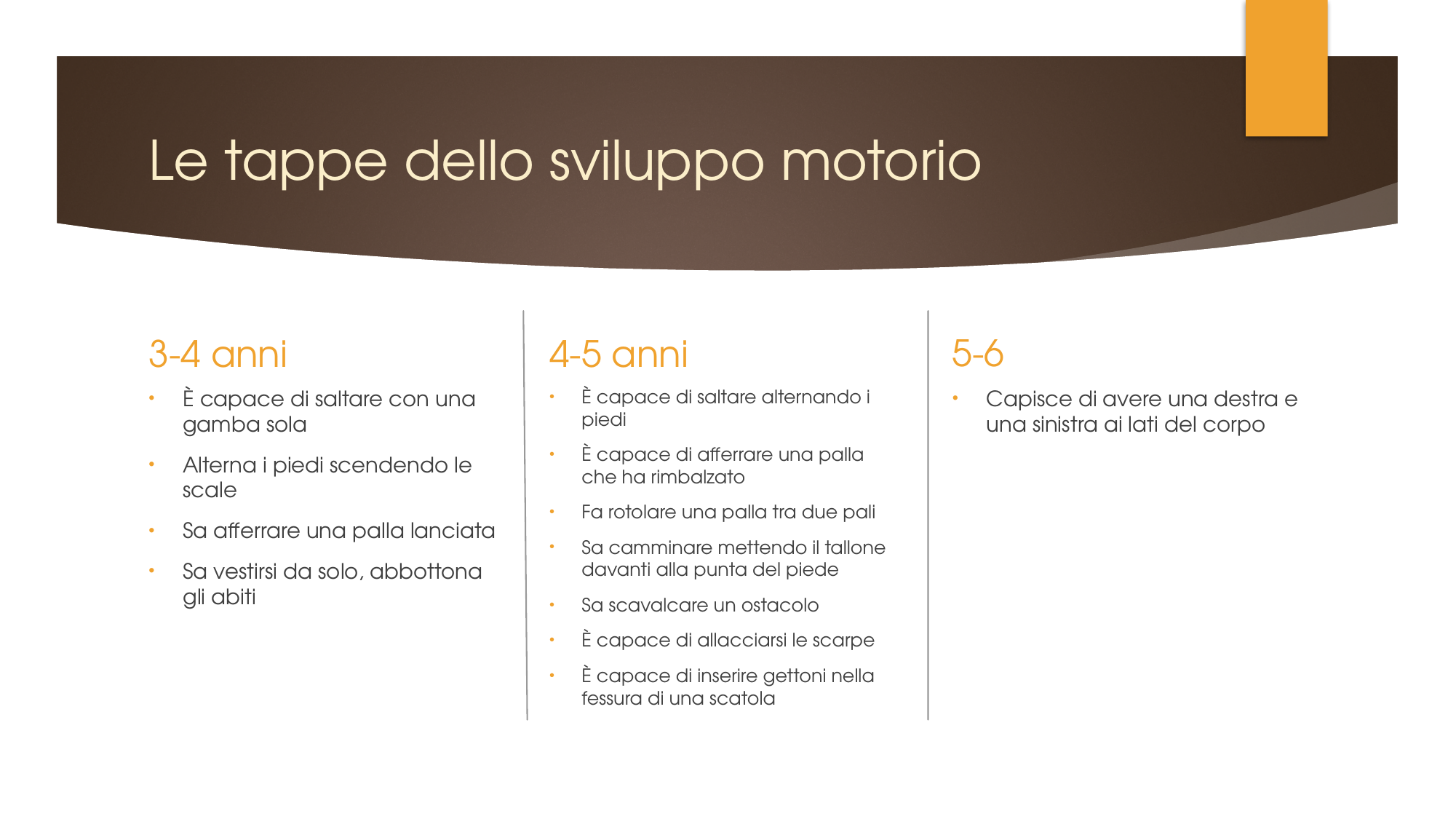

# Le tappe dello sviluppo motorio
5-6
3-4 anni
4-5 anni
È capace di saltare con una gamba sola
Alterna i piedi scendendo le scale
Sa afferrare una palla lanciata
Sa vestirsi da solo, abbottona gli abiti
È capace di saltare alternando i piedi
È capace di afferrare una palla che ha rimbalzato
Fa rotolare una palla tra due pali
Sa camminare mettendo il tallone davanti alla punta del piede
Sa scavalcare un ostacolo
È capace di allacciarsi le scarpe
È capace di inserire gettoni nella fessura di una scatola

Capisce di avere una destra e una sinistra ai lati del corpo